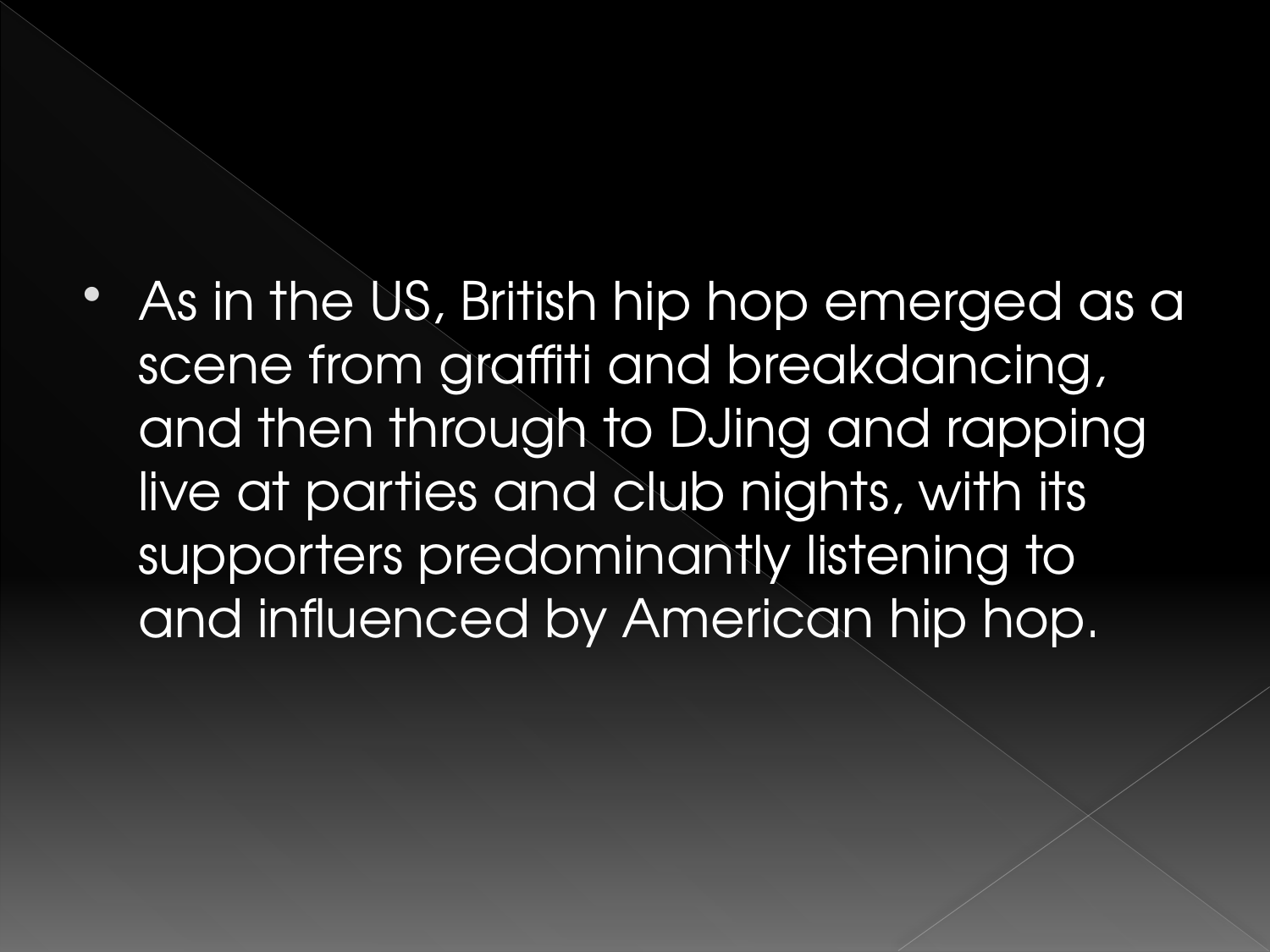

#
As in the US, British hip hop emerged as a scene from graffiti and breakdancing, and then through to DJing and rapping live at parties and club nights, with its supporters predominantly listening to and influenced by American hip hop.